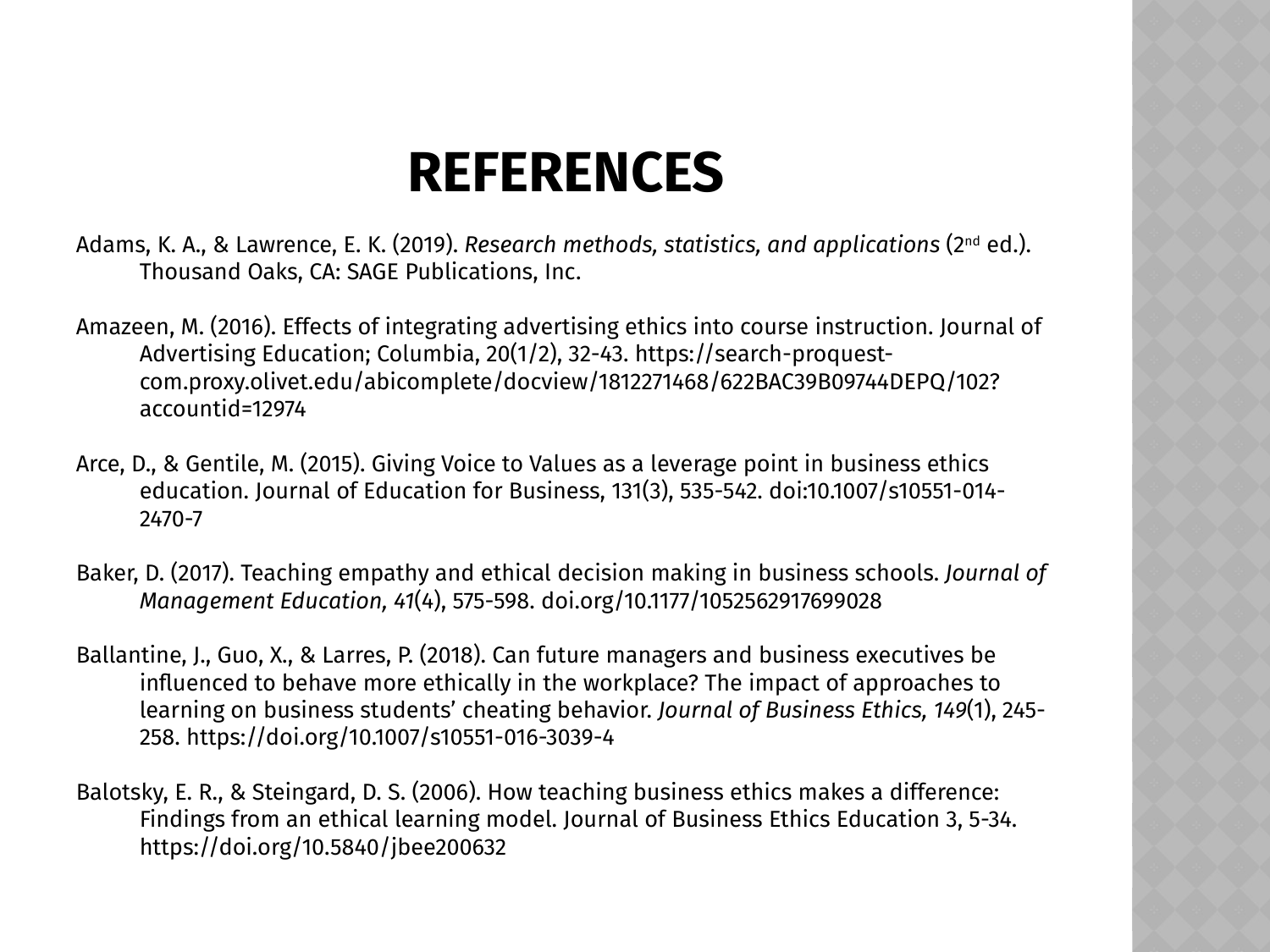

# References
Adams, K. A., & Lawrence, E. K. (2019). Research methods, statistics, and applications (2nd ed.). Thousand Oaks, CA: SAGE Publications, Inc.

Amazeen, M. (2016). Effects of integrating advertising ethics into course instruction. Journal of Advertising Education; Columbia, 20(1/2), 32-43. https://search-proquest-com.proxy.olivet.edu/abicomplete/docview/1812271468/622BAC39B09744DEPQ/102?accountid=12974

Arce, D., & Gentile, M. (2015). Giving Voice to Values as a leverage point in business ethics education. Journal of Education for Business, 131(3), 535-542. doi:10.1007/s10551-014-2470-7

Baker, D. (2017). Teaching empathy and ethical decision making in business schools. Journal of Management Education, 41(4), 575-598. doi.org/10.1177/1052562917699028

Ballantine, J., Guo, X., & Larres, P. (2018). Can future managers and business executives be influenced to behave more ethically in the workplace? The impact of approaches to learning on business students’ cheating behavior. Journal of Business Ethics, 149(1), 245-258. https://doi.org/10.1007/s10551-016-3039-4

Balotsky, E. R., & Steingard, D. S. (2006). How teaching business ethics makes a difference: Findings from an ethical learning model. Journal of Business Ethics Education 3, 5-34. https://doi.org/10.5840/jbee200632